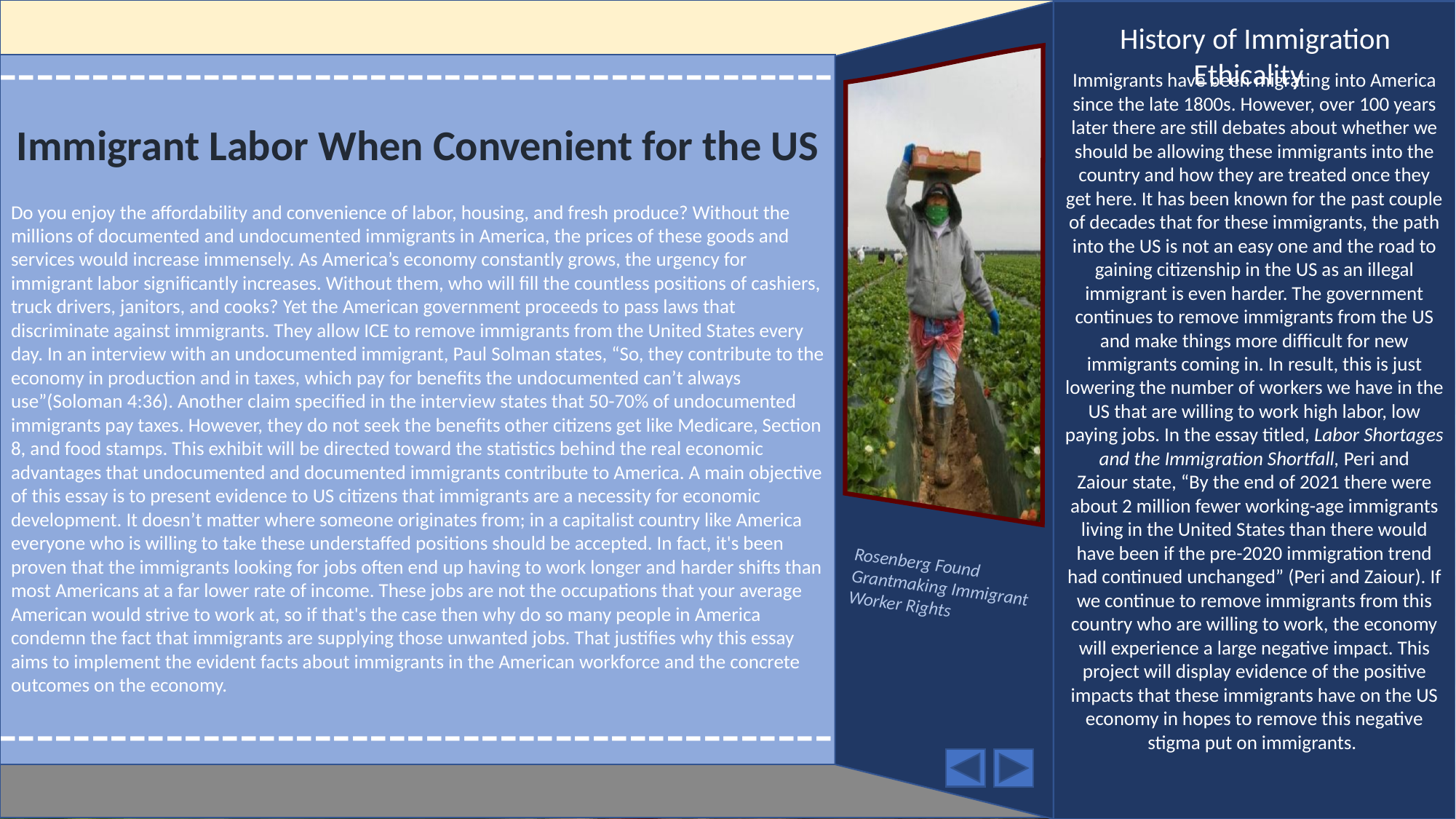

Immigrants have been migrating into America since the late 1800s. However, over 100 years later there are still debates about whether we should be allowing these immigrants into the country and how they are treated once they get here. It has been known for the past couple of decades that for these immigrants, the path into the US is not an easy one and the road to gaining citizenship in the US as an illegal immigrant is even harder. The government continues to remove immigrants from the US and make things more difficult for new immigrants coming in. In result, this is just lowering the number of workers we have in the US that are willing to work high labor, low paying jobs. In the essay titled, Labor Shortages and the Immigration Shortfall, Peri and Zaiour state, “By the end of 2021 there were about 2 million fewer working-age immigrants living in the United States than there would have been if the pre-2020 immigration trend had continued unchanged” (Peri and Zaiour). If we continue to remove immigrants from this country who are willing to work, the economy will experience a large negative impact. This project will display evidence of the positive impacts that these immigrants have on the US economy in hopes to remove this negative stigma put on immigrants.
  History of Immigration Ethicality
---------------------------------------------

Do you enjoy the affordability and convenience of labor, housing, and fresh produce? Without the millions of documented and undocumented immigrants in America, the prices of these goods and services would increase immensely. As America’s economy constantly grows, the urgency for immigrant labor significantly increases. Without them, who will fill the countless positions of cashiers, truck drivers, janitors, and cooks? Yet the American government proceeds to pass laws that discriminate against immigrants. They allow ICE to remove immigrants from the United States every day. In an interview with an undocumented immigrant, Paul Solman states, “So, they contribute to the economy in production and in taxes, which pay for benefits the undocumented can’t always use”(Soloman 4:36). Another claim specified in the interview states that 50-70% of undocumented immigrants pay taxes. However, they do not seek the benefits other citizens get like Medicare, Section 8, and food stamps. This exhibit will be directed toward the statistics behind the real economic advantages that undocumented and documented immigrants contribute to America. A main objective of this essay is to present evidence to US citizens that immigrants are a necessity for economic development. It doesn’t matter where someone originates from; in a capitalist country like America everyone who is willing to take these understaffed positions should be accepted. In fact, it's been proven that the immigrants looking for jobs often end up having to work longer and harder shifts than most Americans at a far lower rate of income. These jobs are not the occupations that your average American would strive to work at, so if that's the case then why do so many people in America condemn the fact that immigrants are supplying those unwanted jobs. That justifies why this essay aims to implement the evident facts about immigrants in the American workforce and the concrete outcomes on the economy.
Immigrant Labor When Convenient for the US

Rosenberg Found Grantmaking Immigrant Worker Rights

---------------------------------------------